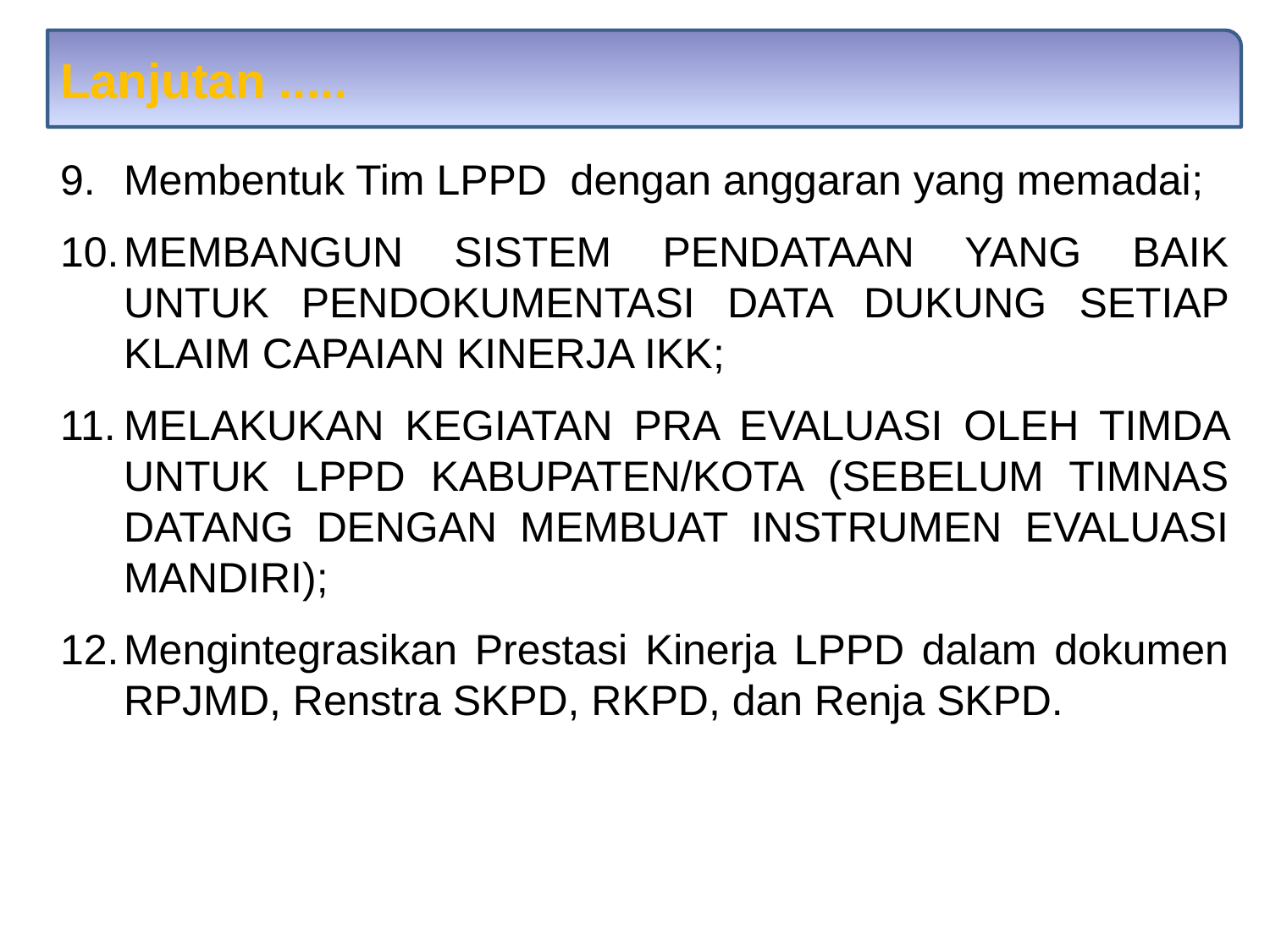

Lanjutan .....
Membentuk Tim LPPD  dengan anggaran yang memadai;
MEMBANGUN SISTEM PENDATAAN YANG BAIK UNTUK PENDOKUMENTASI DATA DUKUNG SETIAP KLAIM CAPAIAN KINERJA IKK;
MELAKUKAN KEGIATAN PRA EVALUASI OLEH TIMDA UNTUK LPPD KABUPATEN/KOTA (SEBELUM TIMNAS DATANG DENGAN MEMBUAT INSTRUMEN EVALUASI MANDIRI);
Mengintegrasikan Prestasi Kinerja LPPD dalam dokumen RPJMD, Renstra SKPD, RKPD, dan Renja SKPD.